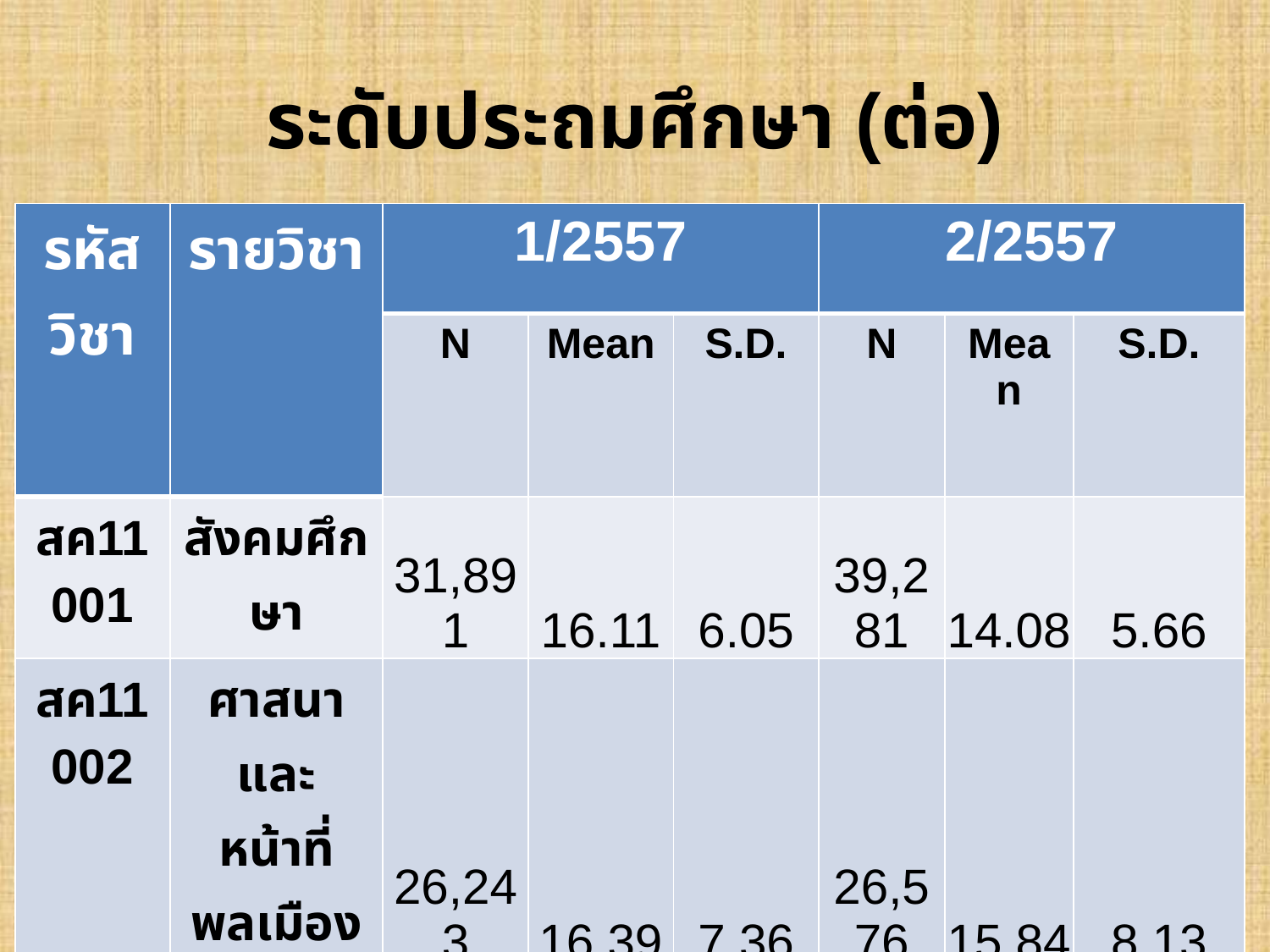

# ระดับประถมศึกษา (ต่อ)
| รหัสวิชา | รายวิชา | 1/2557 |  |  | 2/2557 |  |  |
| --- | --- | --- | --- | --- | --- | --- | --- |
|  |  | N | Mean | S.D. | N | Mean | S.D. |
| สค11001 | สังคมศึกษา | 31,891 | 16.11 | 6.05 | 39,281 | 14.08 | 5.66 |
| สค11002 | ศาสนาและหน้าที่พลเมือง | 26,243 | 16.39 | 7.36 | 26,576 | 15.84 | 8.13 |
| สค11003 | การพัฒนาตนเอง ชุมชน สังคม | 42,067 | 13.57 | 5.62 | 23,663 | 11.40 | 5.09 |